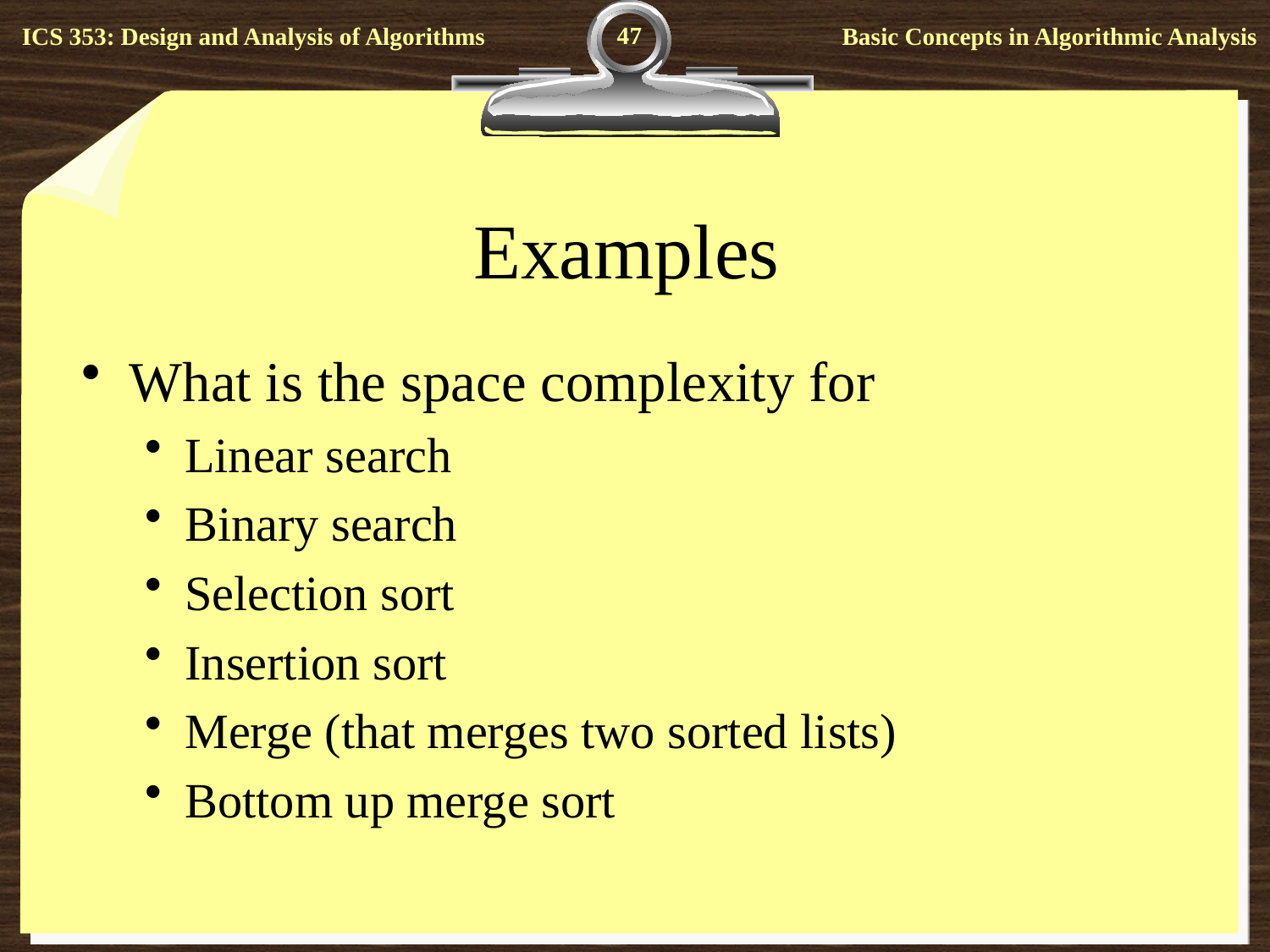

47
# Examples
What is the space complexity for
Linear search
Binary search
Selection sort
Insertion sort
Merge (that merges two sorted lists)
Bottom up merge sort